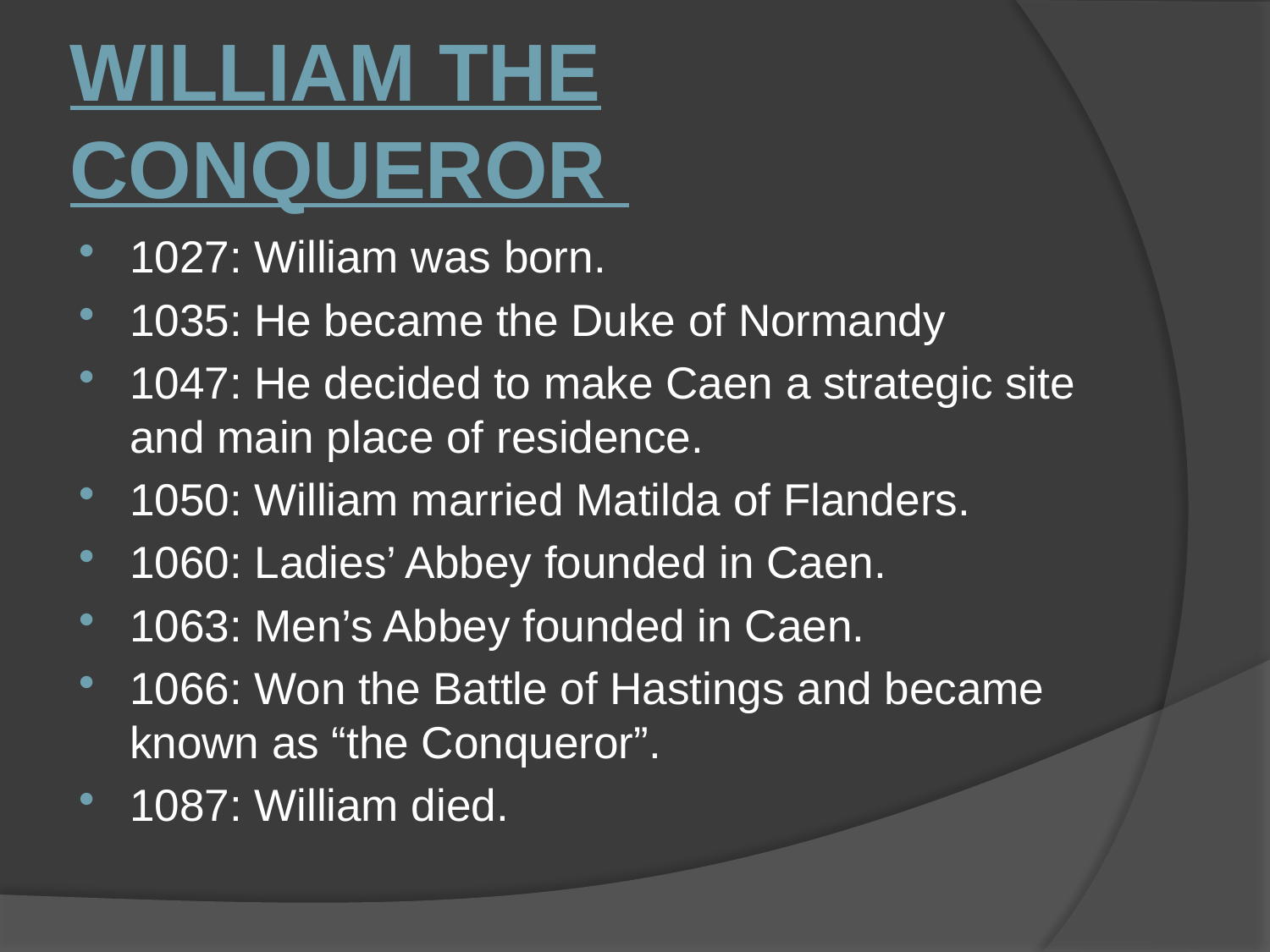

# William the Conqueror
1027: William was born.
1035: He became the Duke of Normandy
1047: He decided to make Caen a strategic site and main place of residence.
1050: William married Matilda of Flanders.
1060: Ladies’ Abbey founded in Caen.
1063: Men’s Abbey founded in Caen.
1066: Won the Battle of Hastings and became known as “the Conqueror”.
1087: William died.